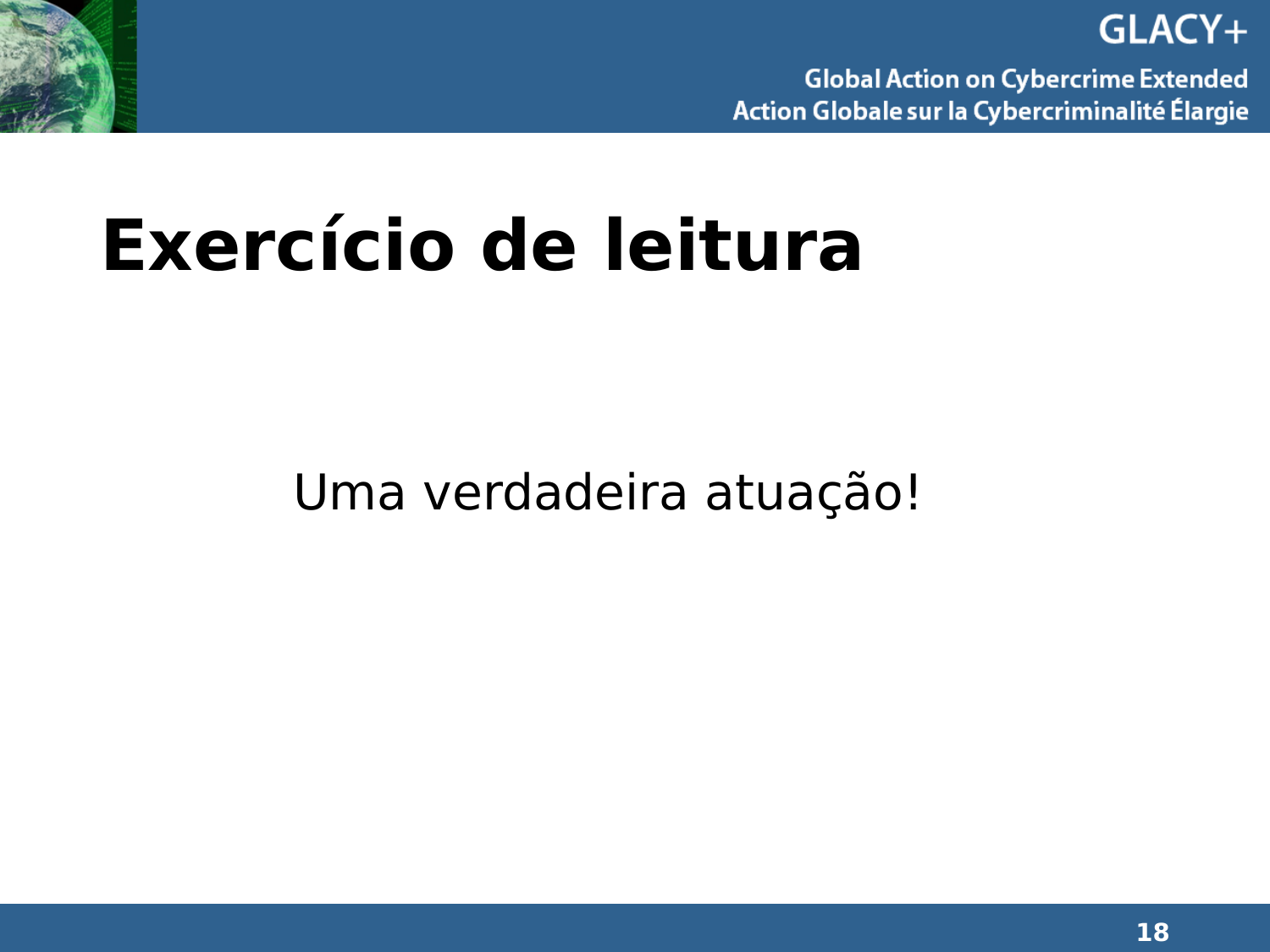

# Exercício de leitura

Uma verdadeira atuação!

18